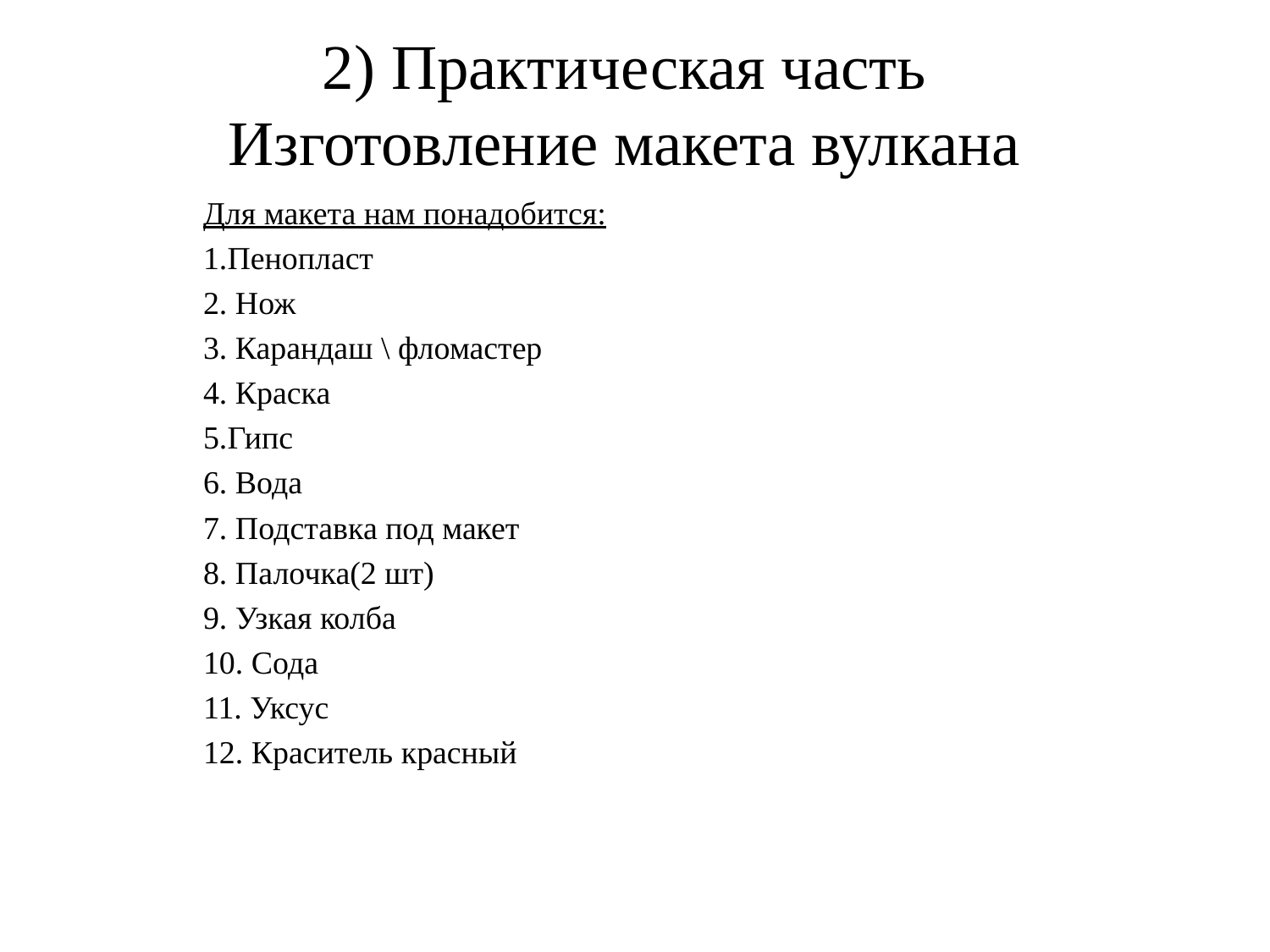

# 2) Практическая часть Изготовление макета вулкана
Для макета нам понадобится:
1.Пенопласт
2. Нож
3. Карандаш \ фломастер
4. Краска
5.Гипс
6. Вода
7. Подставка под макет
8. Палочка(2 шт)
9. Узкая колба
10. Сода
11. Уксус
12. Краситель красный